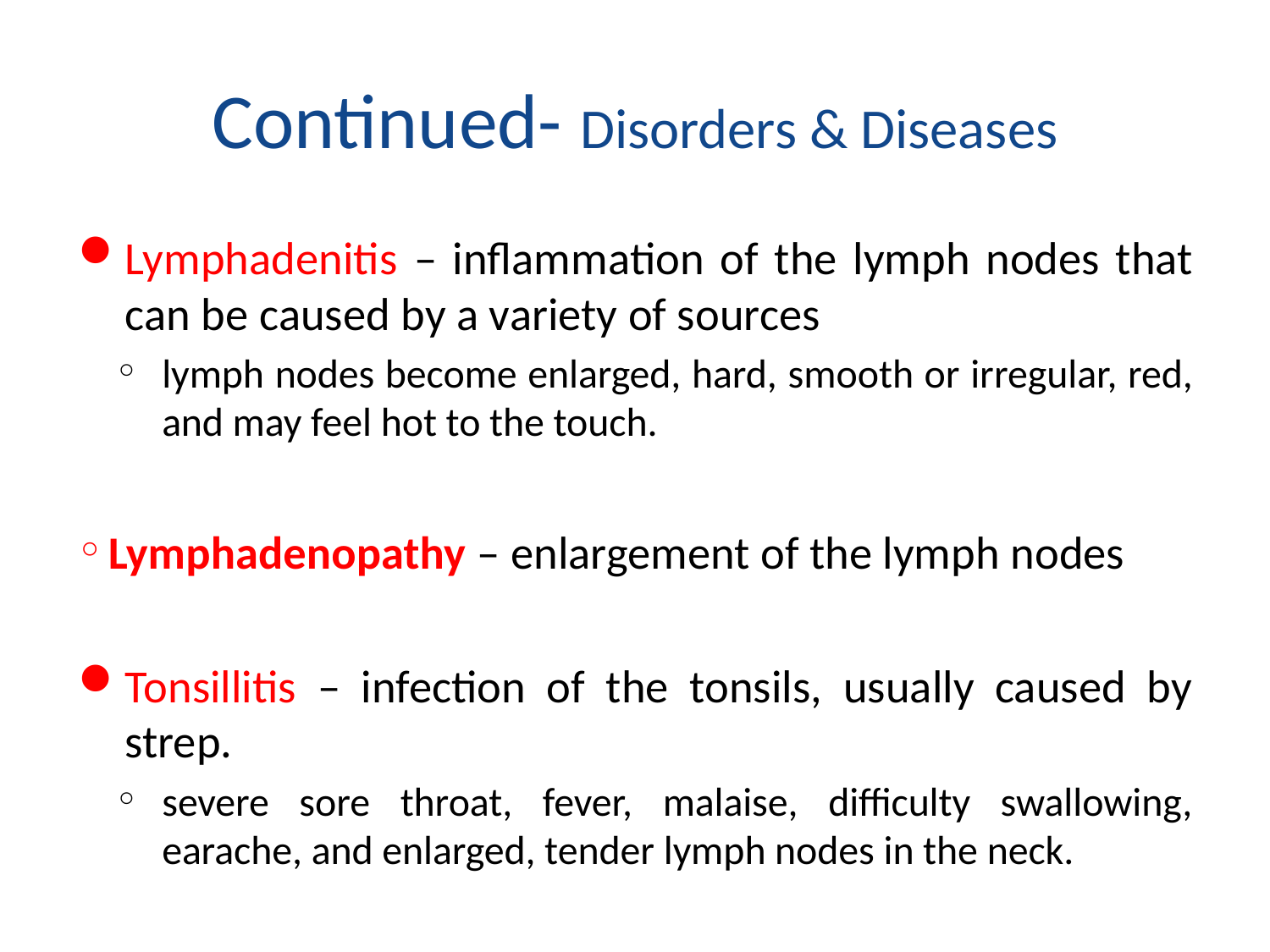

# Continued- Disorders & Diseases
Lymphadenitis – inflammation of the lymph nodes that can be caused by a variety of sources
lymph nodes become enlarged, hard, smooth or irregular, red, and may feel hot to the touch.

Lymphadenopathy – enlargement of the lymph nodes

Tonsillitis – infection of the tonsils, usually caused by strep.
severe sore throat, fever, malaise, difficulty swallowing, earache, and enlarged, tender lymph nodes in the neck.